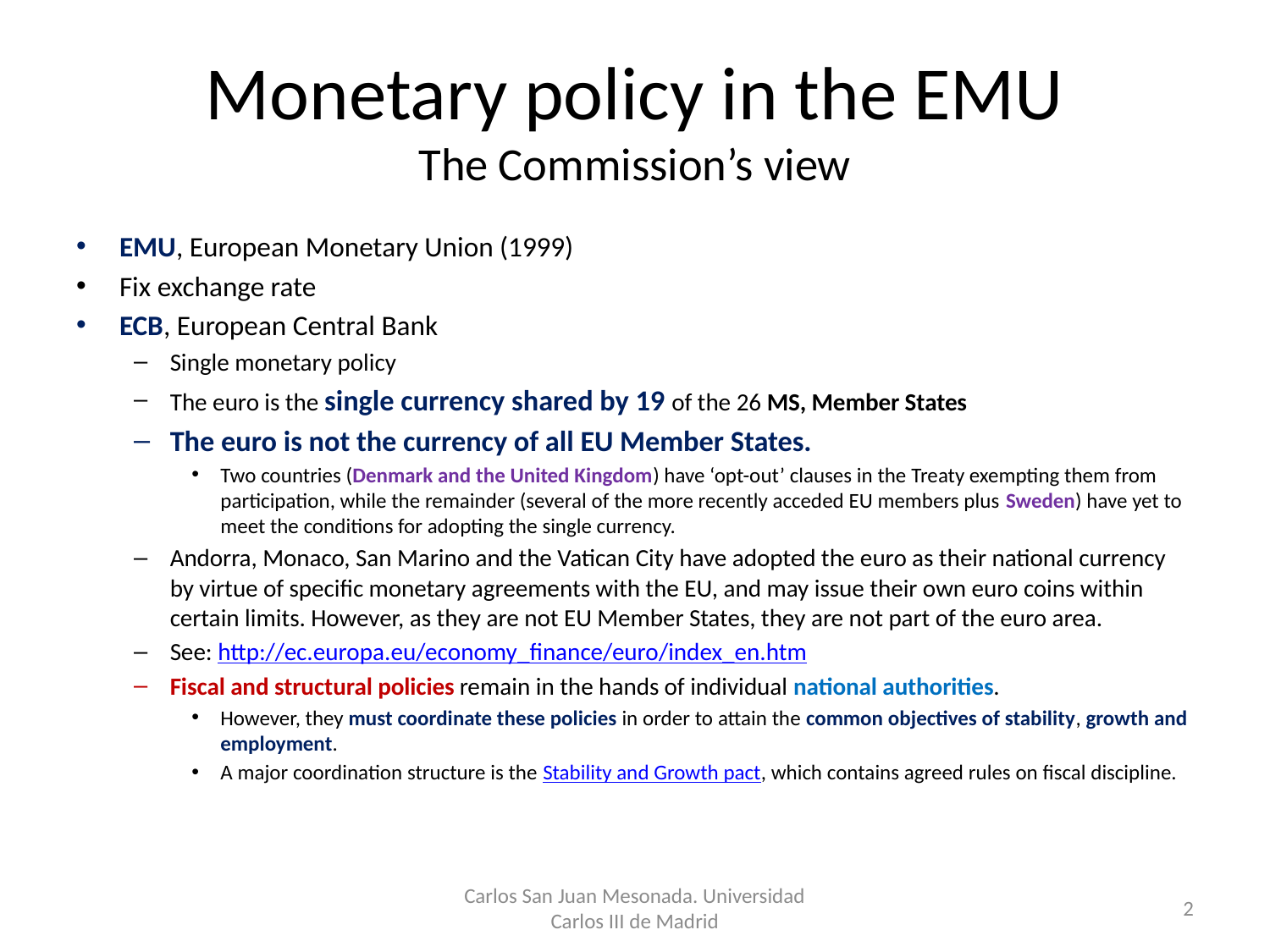

# Monetary policy in the EMU The Commission’s view
EMU, European Monetary Union (1999)
Fix exchange rate
ECB, European Central Bank
Single monetary policy
The euro is the single currency shared by 19 of the 26 MS, Member States
The euro is not the currency of all EU Member States.
Two countries (Denmark and the United Kingdom) have ‘opt-out’ clauses in the Treaty exempting them from participation, while the remainder (several of the more recently acceded EU members plus Sweden) have yet to meet the conditions for adopting the single currency.
Andorra, Monaco, San Marino and the Vatican City have adopted the euro as their national currency by virtue of specific monetary agreements with the EU, and may issue their own euro coins within certain limits. However, as they are not EU Member States, they are not part of the euro area.
See: http://ec.europa.eu/economy_finance/euro/index_en.htm
Fiscal and structural policies remain in the hands of individual national authorities.
However, they must coordinate these policies in order to attain the common objectives of stability, growth and employment.
A major coordination structure is the Stability and Growth pact, which contains agreed rules on fiscal discipline.

Carlos San Juan Mesonada. Universidad Carlos III de Madrid
2